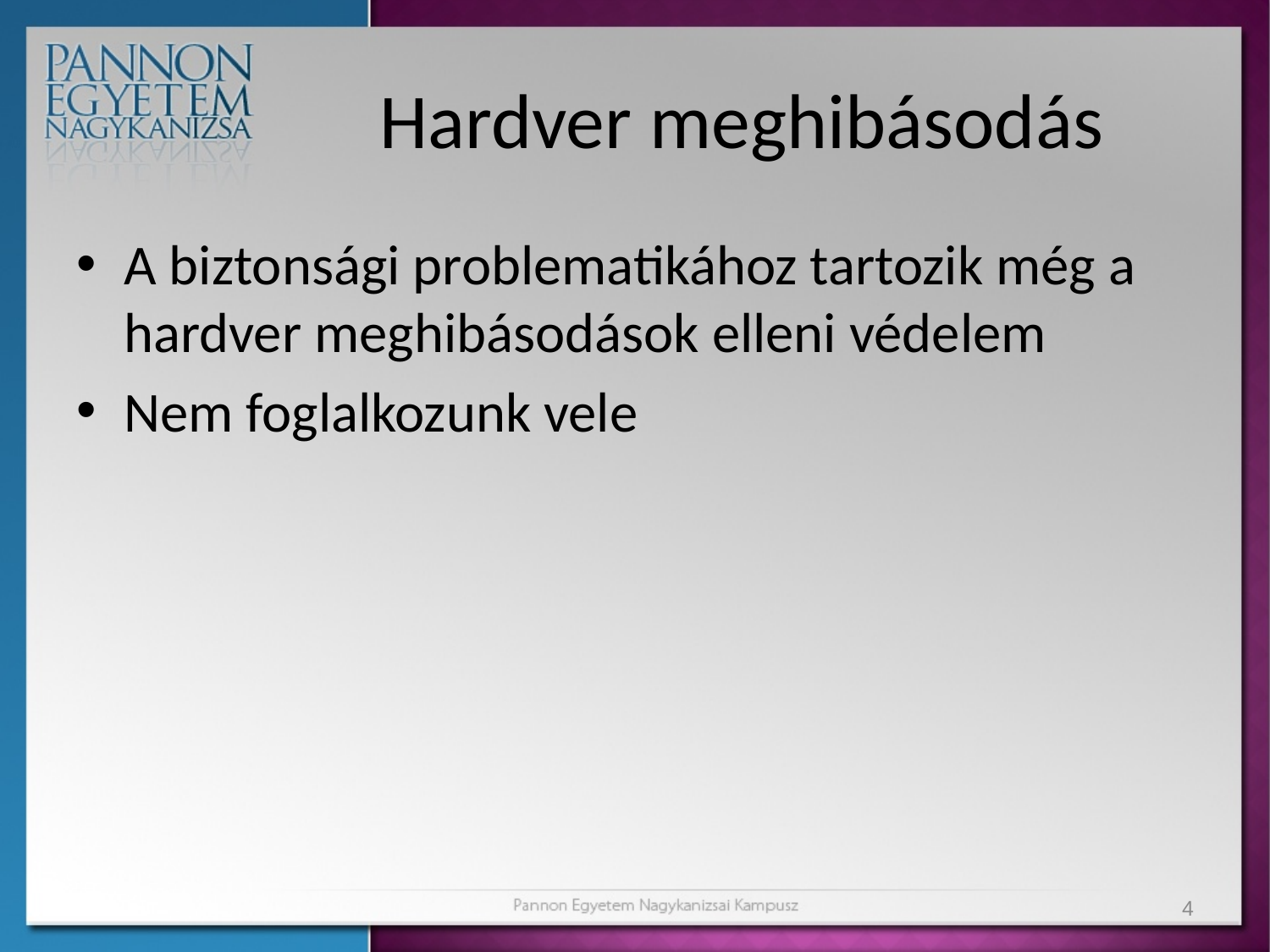

# Hardver meghibásodás
A biztonsági problematikához tartozik még a hardver meghibásodások elleni védelem
Nem foglalkozunk vele
4